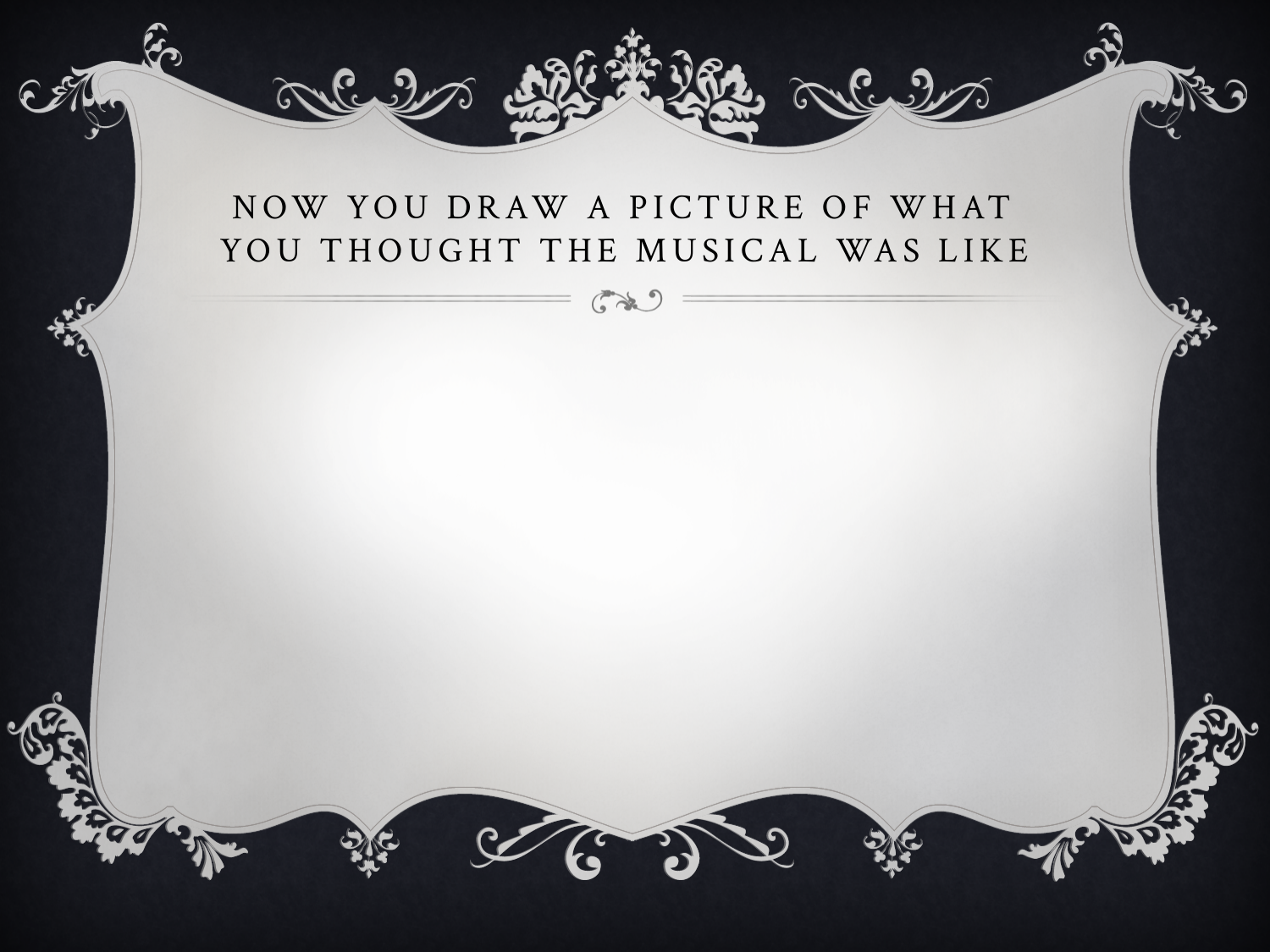

# Now you draw a picture of what you thought the musical was like